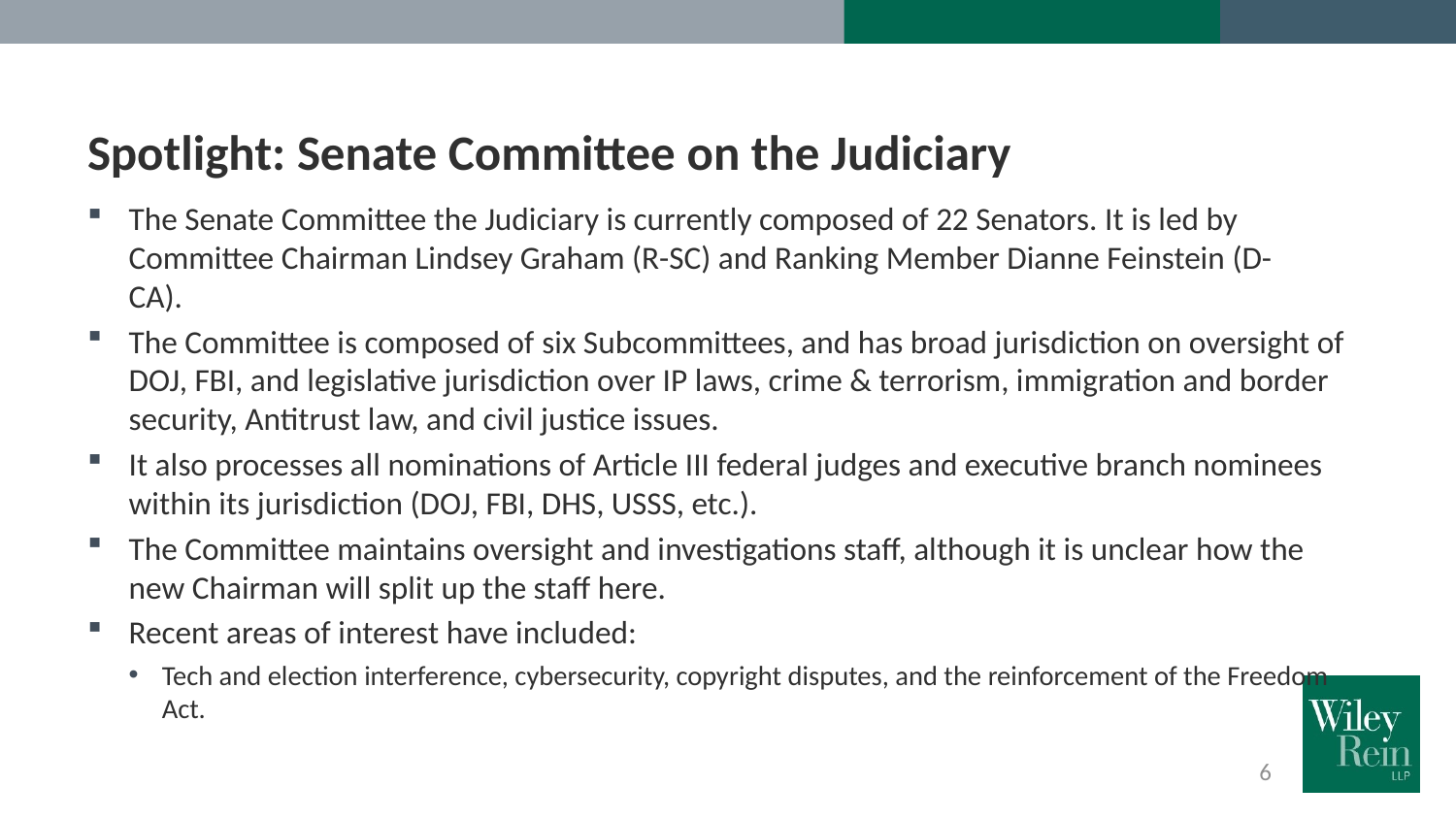

# Spotlight: Senate Committee on the Judiciary
The Senate Committee the Judiciary is currently composed of 22 Senators. It is led by Committee Chairman Lindsey Graham (R-SC) and Ranking Member Dianne Feinstein (D-CA).
The Committee is composed of six Subcommittees, and has broad jurisdiction on oversight of DOJ, FBI, and legislative jurisdiction over IP laws, crime & terrorism, immigration and border security, Antitrust law, and civil justice issues.
It also processes all nominations of Article III federal judges and executive branch nominees within its jurisdiction (DOJ, FBI, DHS, USSS, etc.).
The Committee maintains oversight and investigations staff, although it is unclear how the new Chairman will split up the staff here.
Recent areas of interest have included:
Tech and election interference, cybersecurity, copyright disputes, and the reinforcement of the Freedom Act.

6